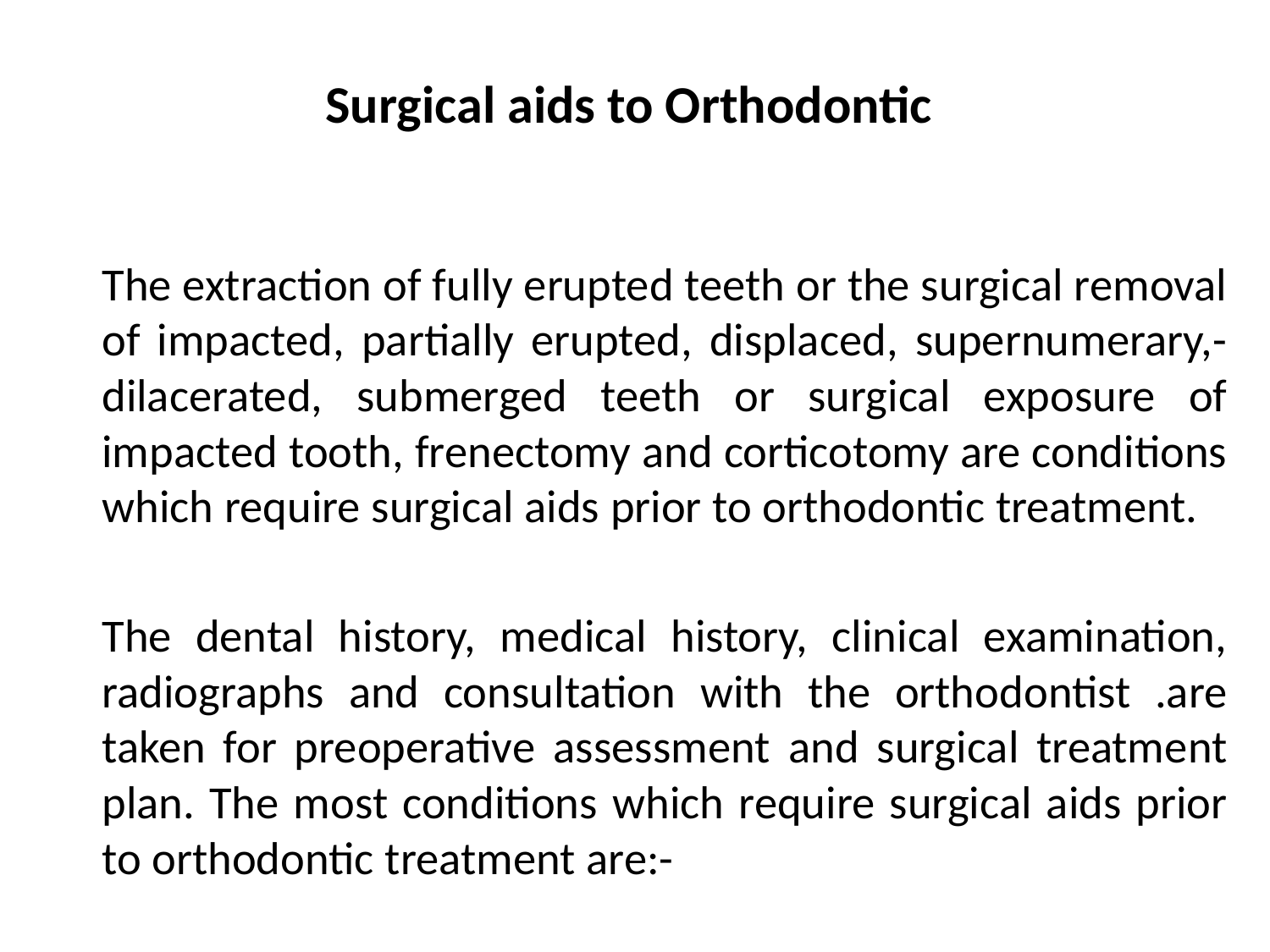

# Surgical aids to Orthodontic
The extraction of fully erupted teeth or the surgical removal of impacted, partially erupted, displaced, supernumerary,- dilacerated, submerged teeth or surgical exposure of impacted tooth, frenectomy and corticotomy are conditions which require surgical aids prior to orthodontic treatment.

The dental history, medical history, clinical examination, radiographs and consultation with the orthodontist .are taken for preoperative assessment and surgical treatment plan. The most conditions which require surgical aids prior to orthodontic treatment are:-